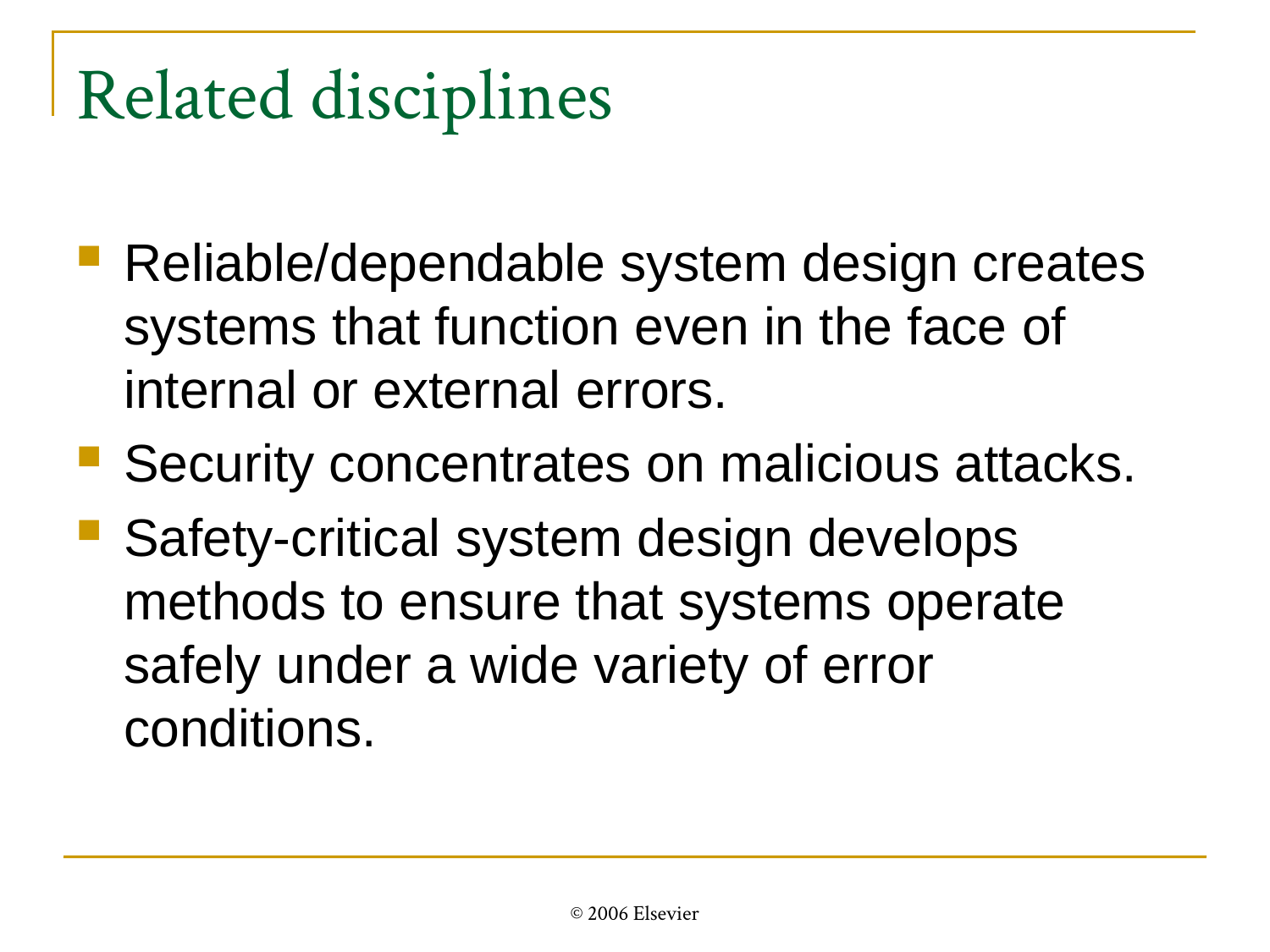

# Related disciplines
Reliable/dependable system design creates systems that function even in the face of internal or external errors.
Security concentrates on malicious attacks.
Safety-critical system design develops methods to ensure that systems operate safely under a wide variety of error conditions.
© 2006 Elsevier